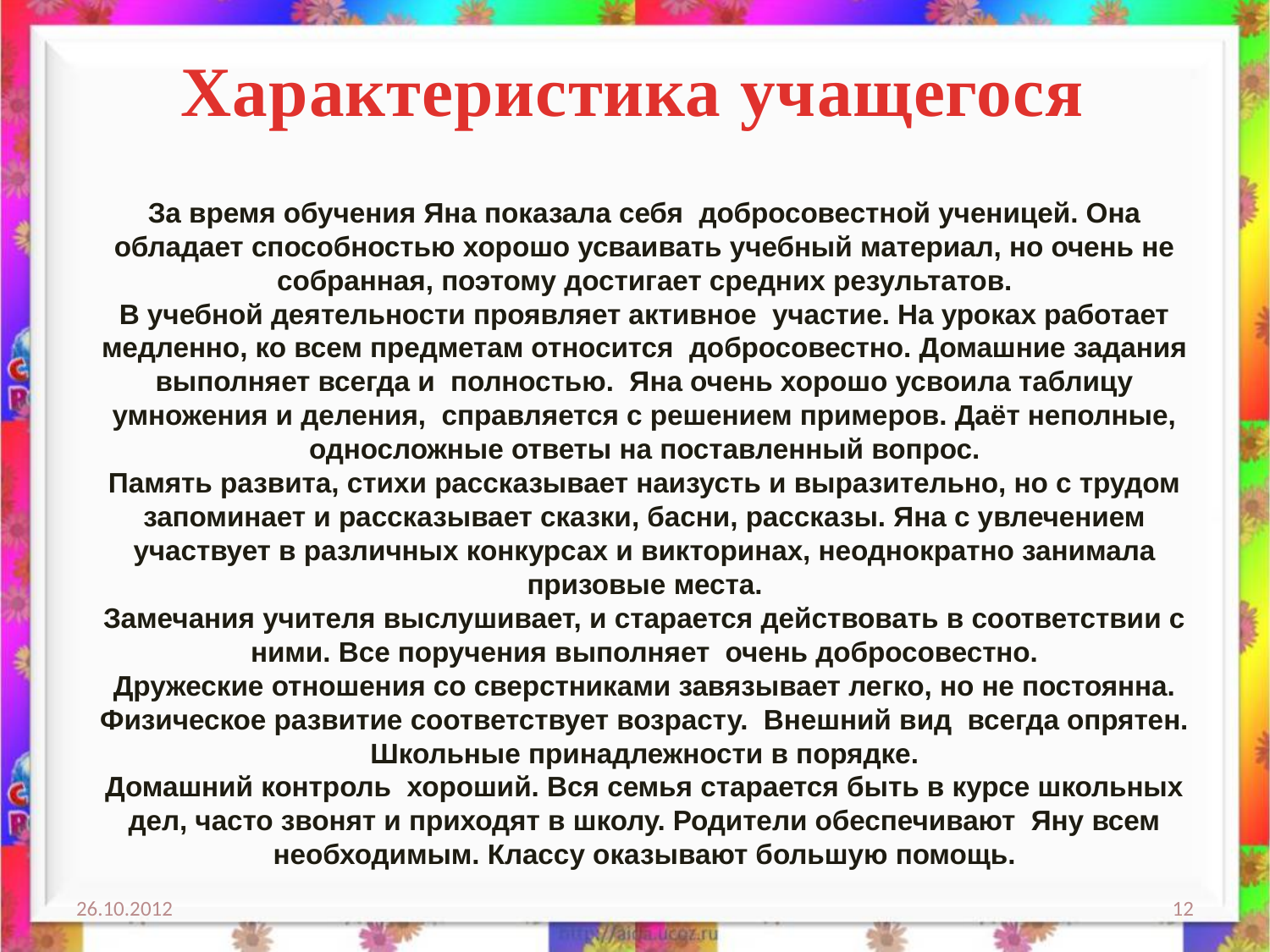

Характеристика учащегося
За время обучения Яна показала себя  добросовестной ученицей. Она обладает способностью хорошо усваивать учебный материал, но очень не собранная, поэтому достигает средних результатов.
В учебной деятельности проявляет активное  участие. На уроках работает медленно, ко всем предметам относится  добросовестно. Домашние задания выполняет всегда и  полностью.  Яна очень хорошо усвоила таблицу умножения и деления,  справляется с решением примеров. Даёт неполные, односложные ответы на поставленный вопрос.
Память развита, стихи рассказывает наизусть и выразительно, но с трудом запоминает и рассказывает сказки, басни, рассказы. Яна с увлечением участвует в различных конкурсах и викторинах, неоднократно занимала призовые места.
Замечания учителя выслушивает, и старается действовать в соответствии с ними. Все поручения выполняет  очень добросовестно.
Дружеские отношения со сверстниками завязывает легко, но не постоянна.
Физическое развитие соответствует возрасту.  Внешний вид  всегда опрятен. Школьные принадлежности в порядке.
Домашний контроль  хороший. Вся семья старается быть в курсе школьных дел, часто звонят и приходят в школу. Родители обеспечивают  Яну всем необходимым. Классу оказывают большую помощь.
26.10.2012
12